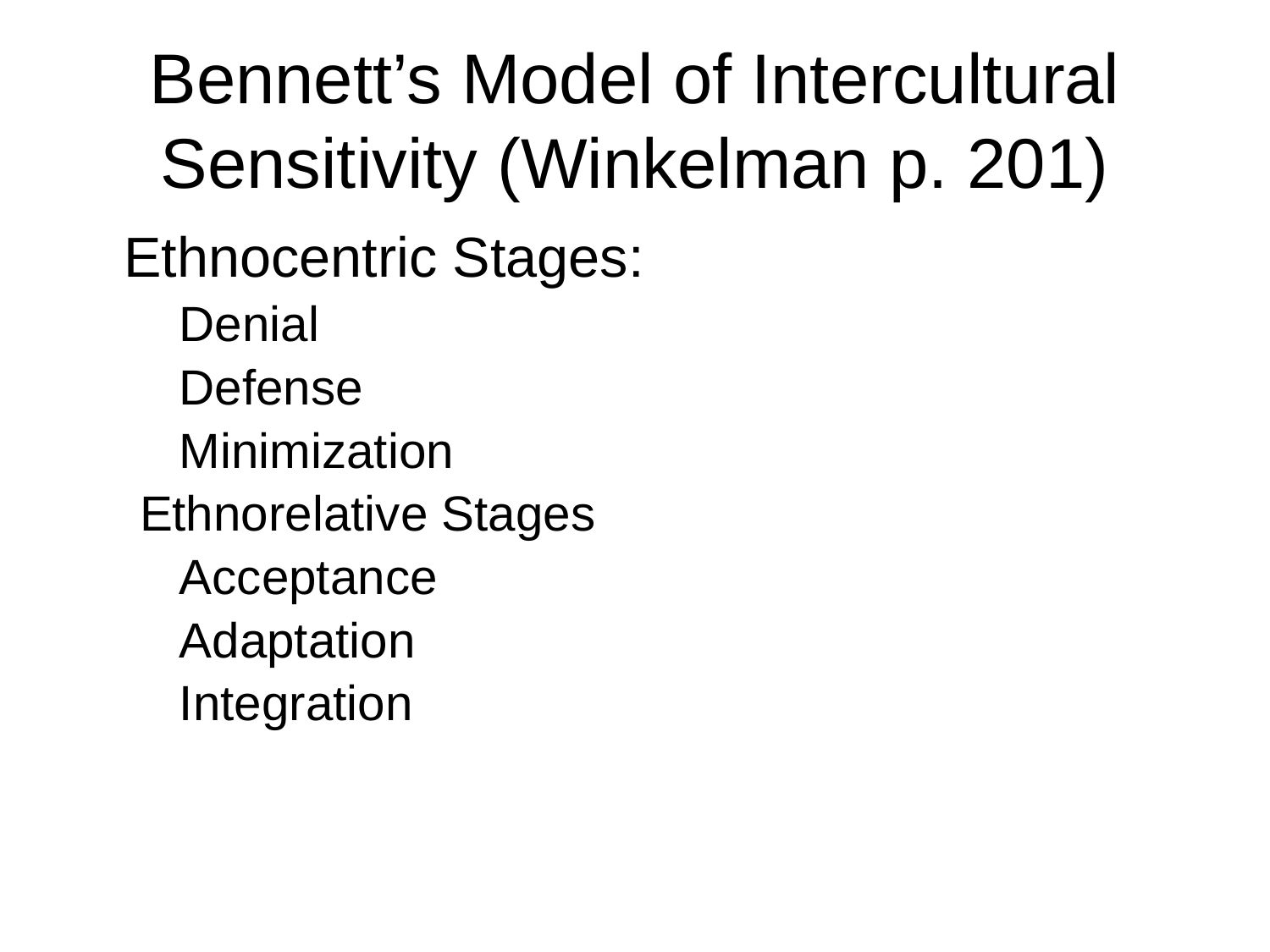

# Bennett’s Model of Intercultural Sensitivity (Winkelman p. 201)
	Ethnocentric Stages:
	Denial
	Defense
	Minimization
Ethnorelative Stages
	Acceptance
	Adaptation
	Integration